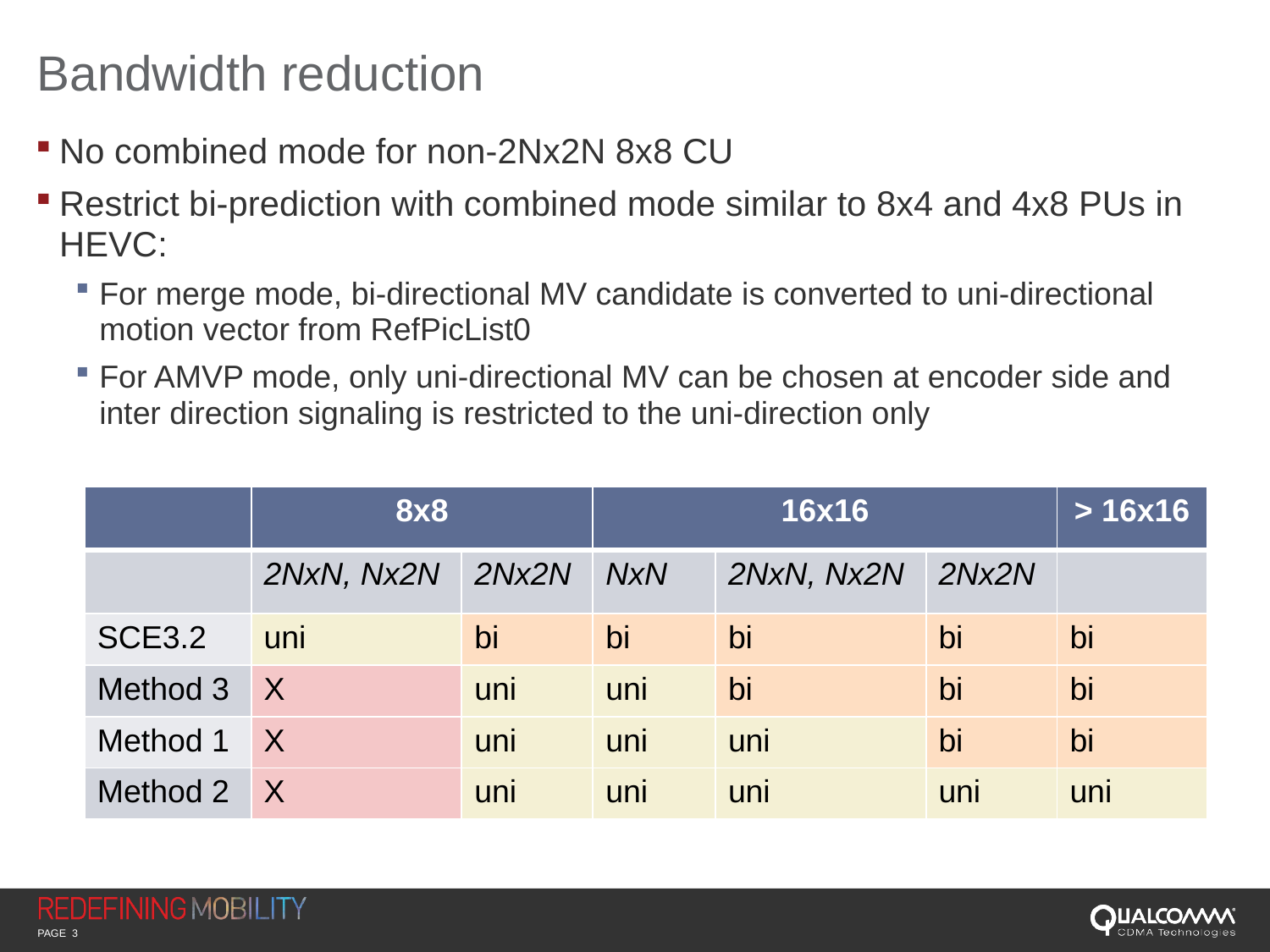

# Bandwidth reduction
No combined mode for non-2Nx2N 8x8 CU
Restrict bi-prediction with combined mode similar to 8x4 and 4x8 PUs in HEVC:
For merge mode, bi-directional MV candidate is converted to uni-directional motion vector from RefPicList0
For AMVP mode, only uni-directional MV can be chosen at encoder side and inter direction signaling is restricted to the uni-direction only
|  | 8x8 |  | 16x16 |  |  | > 16x16 |
| --- | --- | --- | --- | --- | --- | --- |
|  | 2NxN, Nx2N | 2Nx2N | NxN | 2NxN, Nx2N | 2Nx2N |  |
| SCE3.2 | uni | bi | bi | bi | bi | bi |
| Method 3 | X | uni | uni | bi | bi | bi |
| Method 1 | X | uni | uni | uni | bi | bi |
| Method 2 | X | uni | uni | uni | uni | uni |